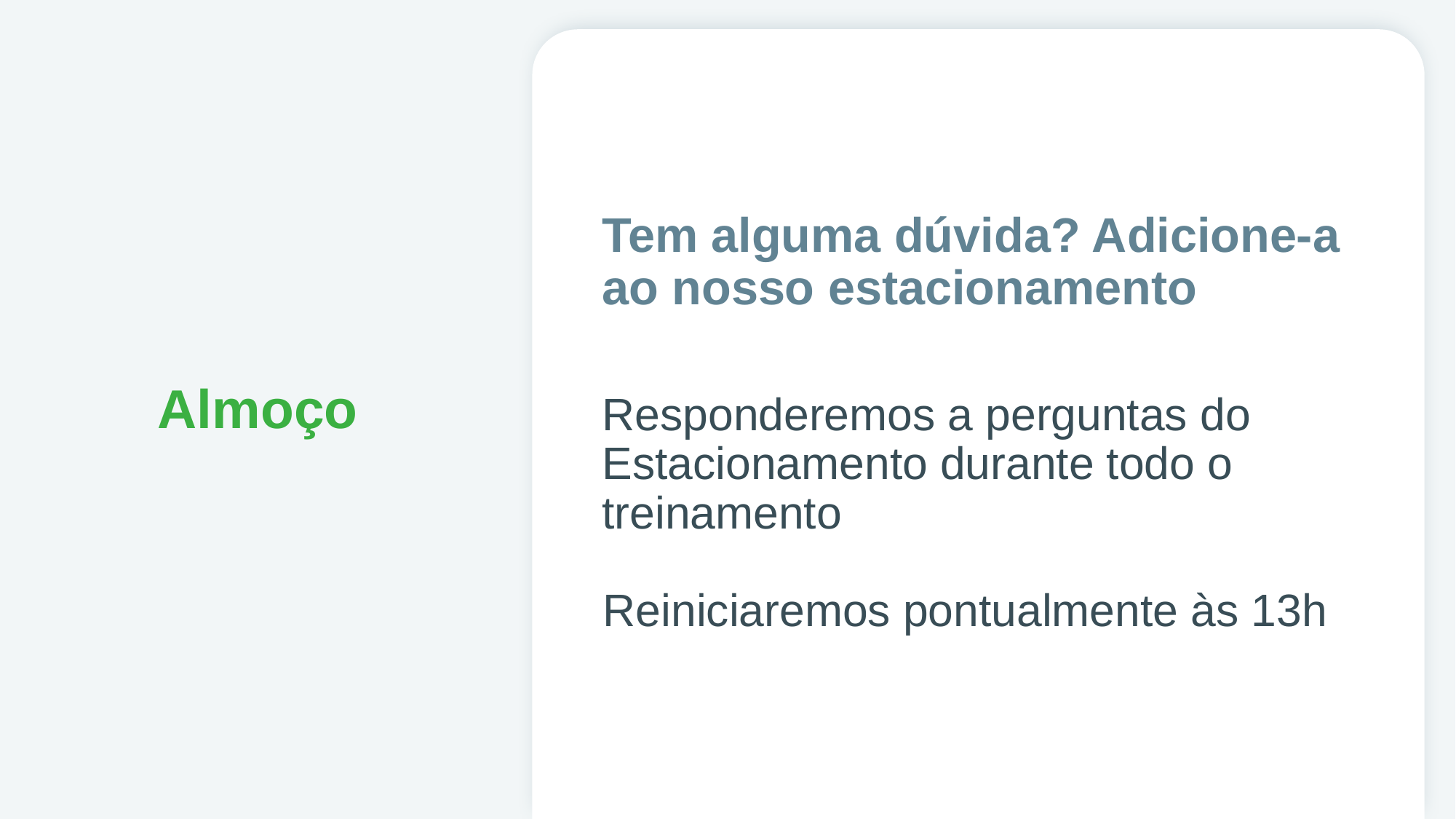

Tem alguma dúvida? Adicione-a ao nosso estacionamento

Responderemos a perguntas do Estacionamento durante todo o treinamento

# Almoço
Reiniciaremos pontualmente às 13h